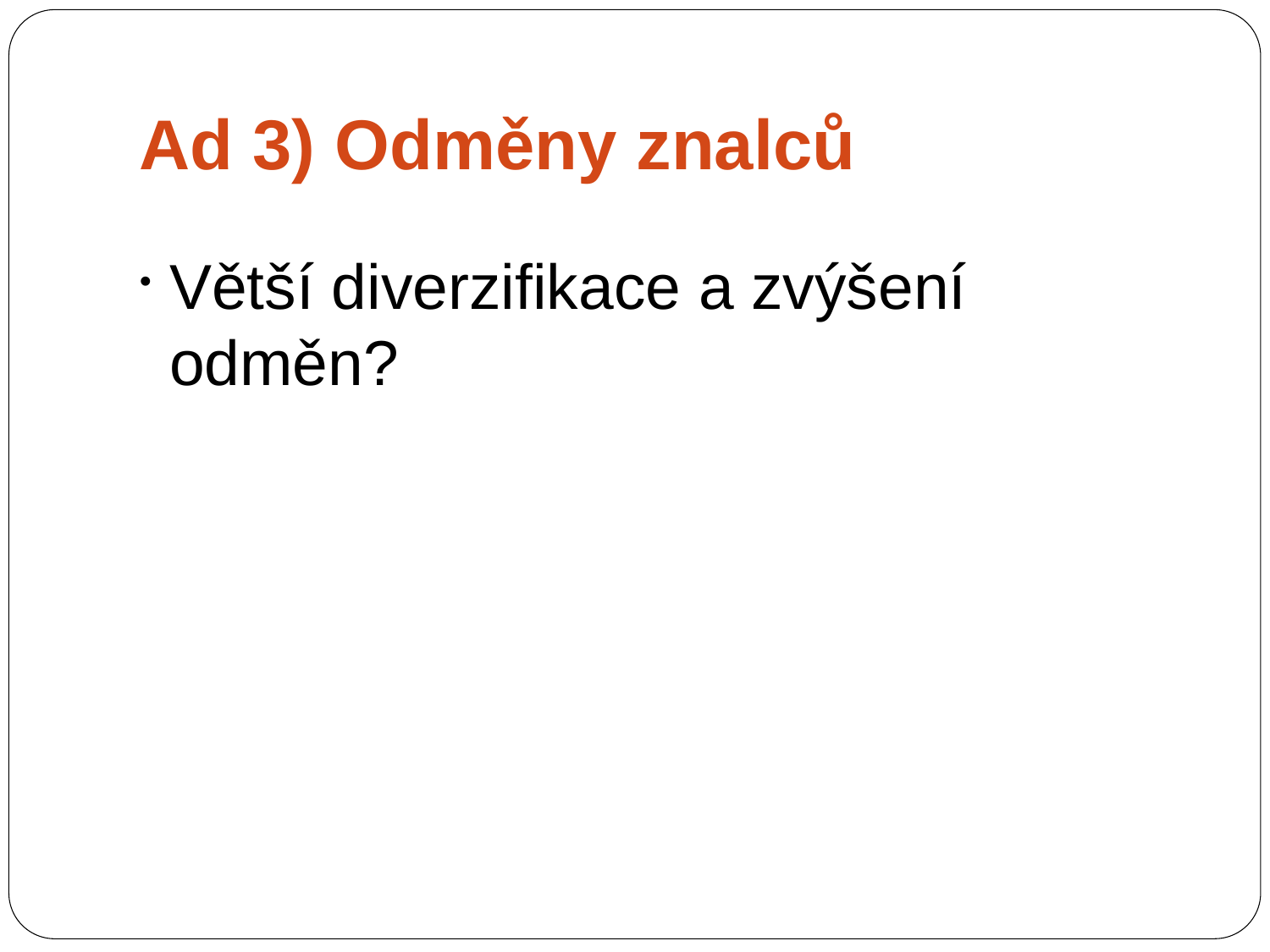

Ad 3) Odměny znalců

Větší diverzifikace a zvýšení odměn?